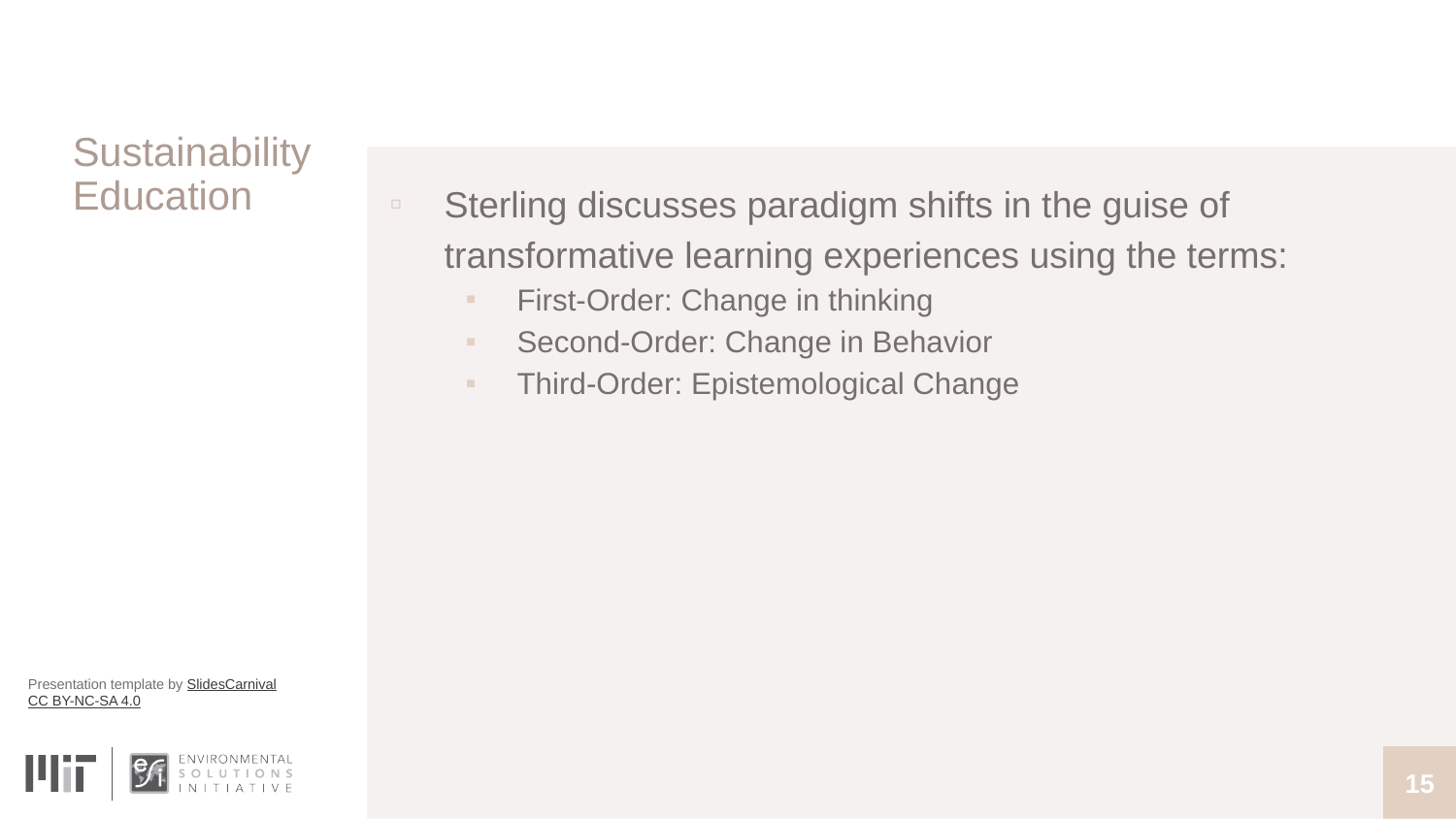

# Sustainability Education
Sterling discusses paradigm shifts in the guise of transformative learning experiences using the terms:
First-Order: Change in thinking
Second-Order: Change in Behavior
Third-Order: Epistemological Change
15